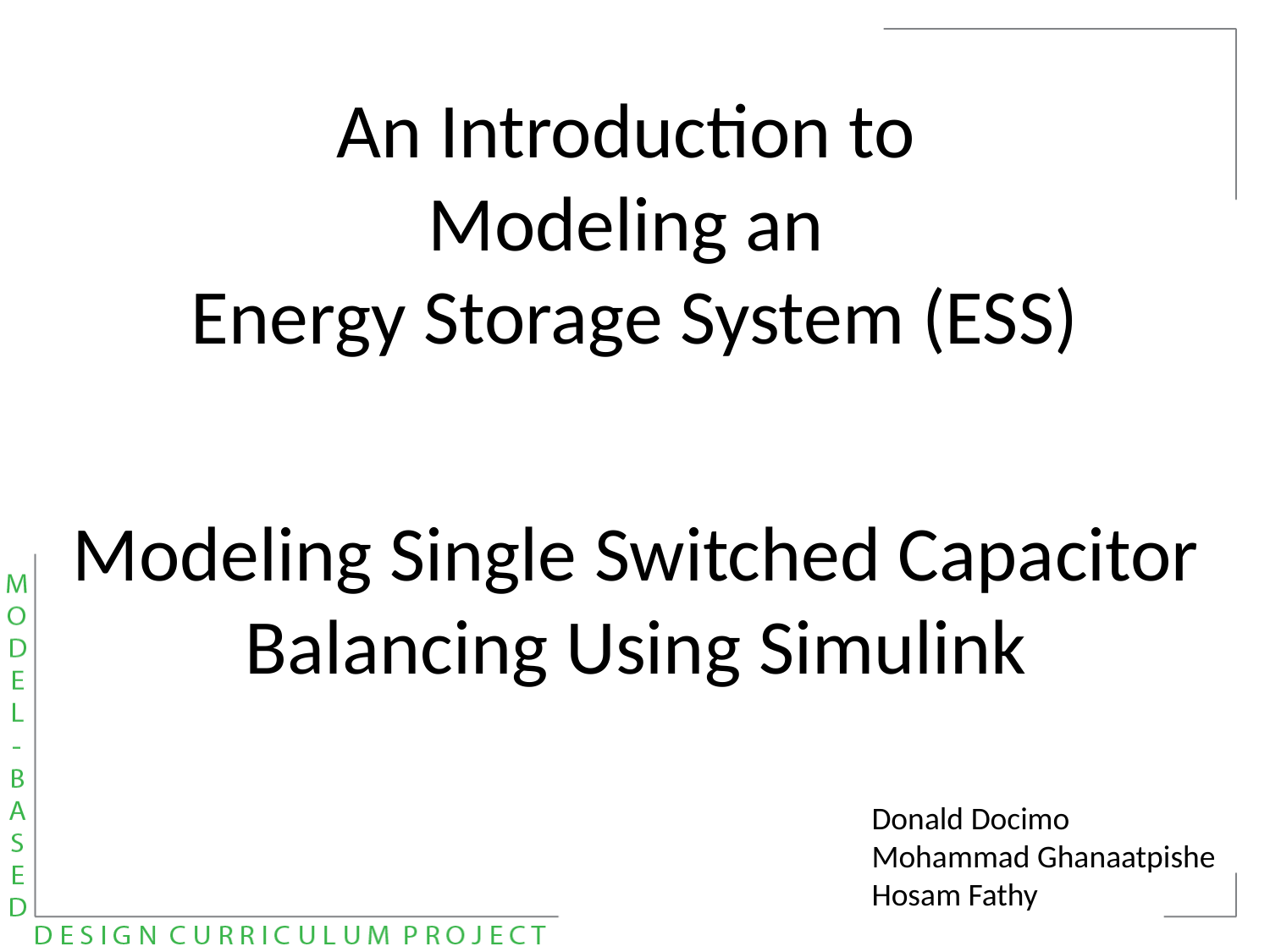

An Introduction to
Modeling an
Energy Storage System (ESS)
Modeling Single Switched Capacitor Balancing Using Simulink
Donald Docimo
Mohammad Ghanaatpishe
Hosam Fathy